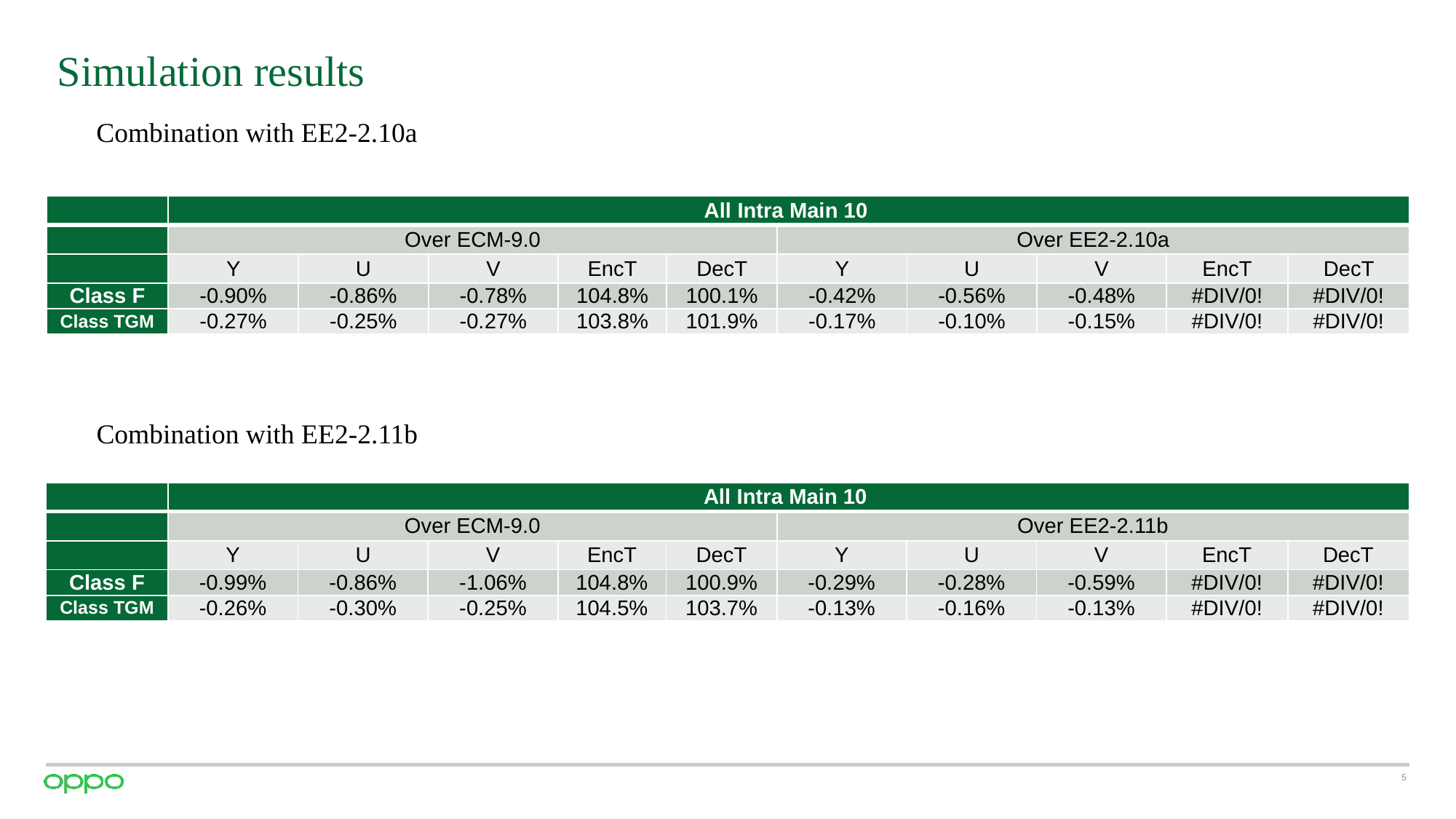

# Simulation results
Combination with EE2-2.10a
|  | All Intra Main 10 |  |  |  |  |  |  |  |  |  |
| --- | --- | --- | --- | --- | --- | --- | --- | --- | --- | --- |
|  | Over ECM-9.0 |  |  |  |  | Over EE2-2.10a |  |  |  |  |
|  | Y | U | V | EncT | DecT | Y | U | V | EncT | DecT |
| Class F | -0.90% | -0.86% | -0.78% | 104.8% | 100.1% | -0.42% | -0.56% | -0.48% | #DIV/0! | #DIV/0! |
| Class TGM | -0.27% | -0.25% | -0.27% | 103.8% | 101.9% | -0.17% | -0.10% | -0.15% | #DIV/0! | #DIV/0! |
Combination with EE2-2.11b
|  | All Intra Main 10 |  |  |  |  |  |  |  |  |  |
| --- | --- | --- | --- | --- | --- | --- | --- | --- | --- | --- |
|  | Over ECM-9.0 |  |  |  |  | Over EE2-2.11b |  |  |  |  |
|  | Y | U | V | EncT | DecT | Y | U | V | EncT | DecT |
| Class F | -0.99% | -0.86% | -1.06% | 104.8% | 100.9% | -0.29% | -0.28% | -0.59% | #DIV/0! | #DIV/0! |
| Class TGM | -0.26% | -0.30% | -0.25% | 104.5% | 103.7% | -0.13% | -0.16% | -0.13% | #DIV/0! | #DIV/0! |